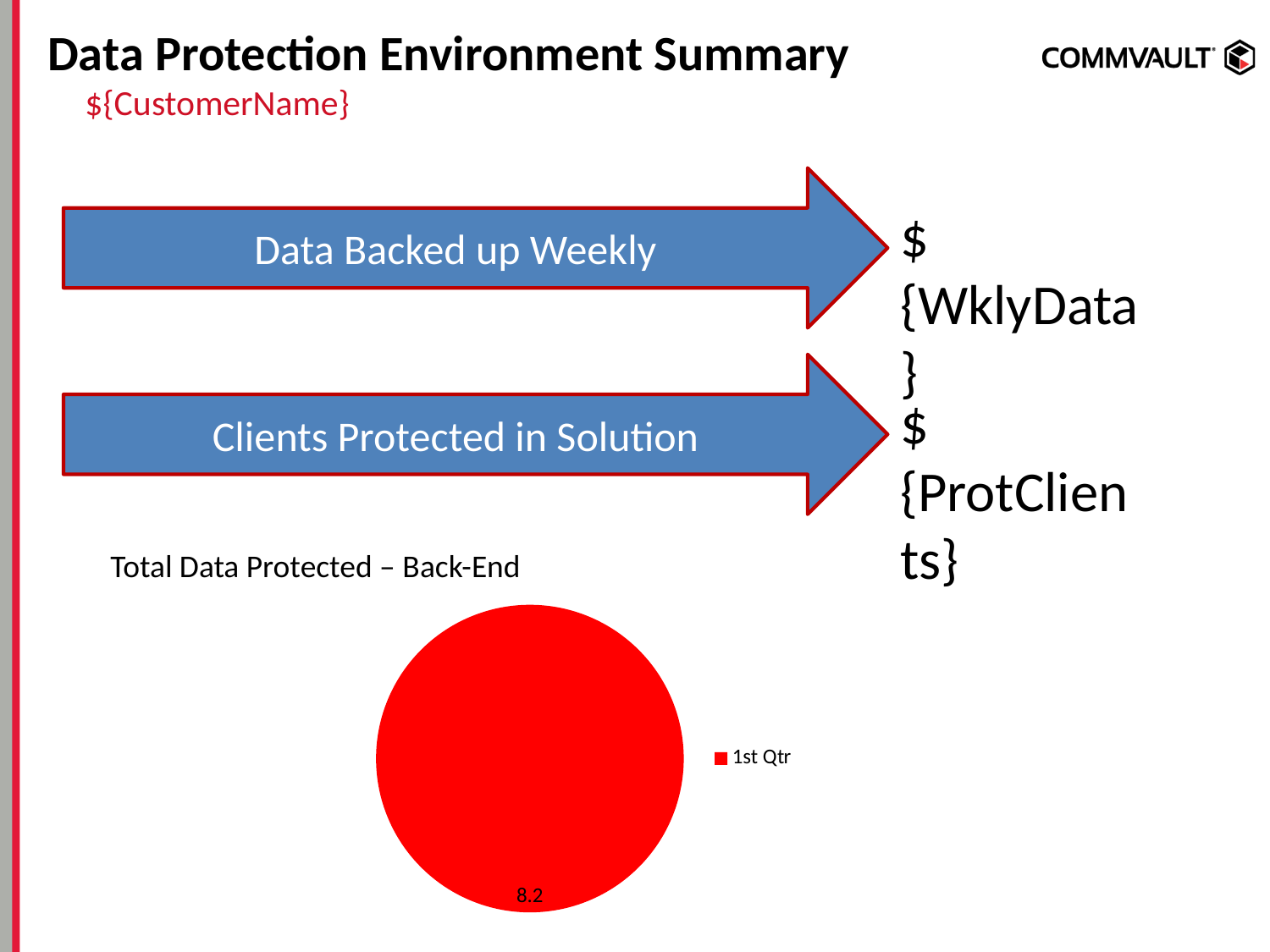

# Data Protection Environment Summary
${CustomerName}
Data Backed up Weekly
${WklyData}
Clients Protected in Solution
${ProtClients}
Total Data Protected – Back-End

### Chart

| Category | Percentage Backued-up |
|---|---|
| 1st Qtr | 8.2 |
75%
25%